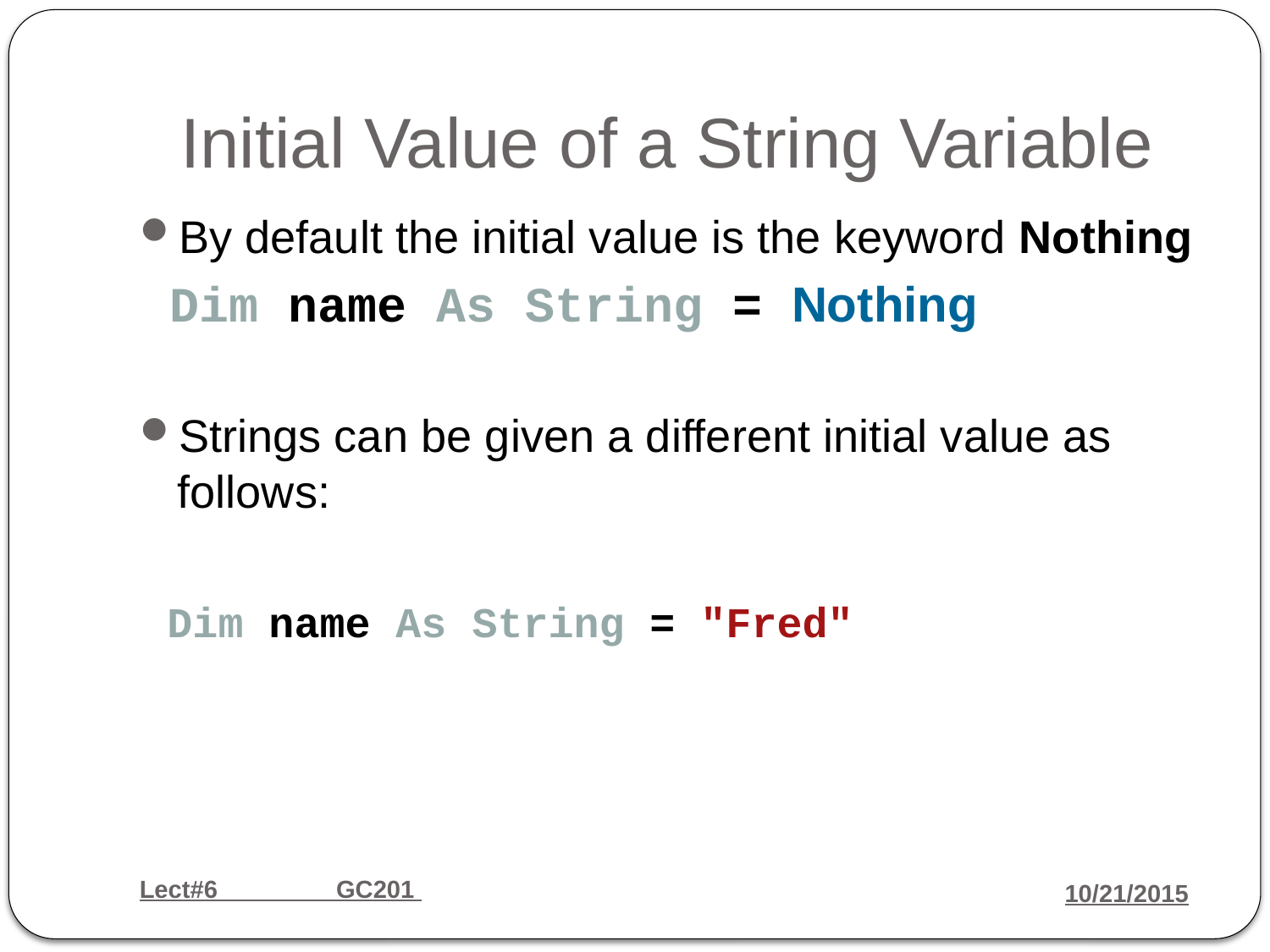

# Initial Value of a String Variable
By default the initial value is the keyword Nothing
 Dim name As String = Nothing

Strings can be given a different initial value as follows:

 Dim name As String = "Fred"
Lect#6                 GC201
10/21/2015
36